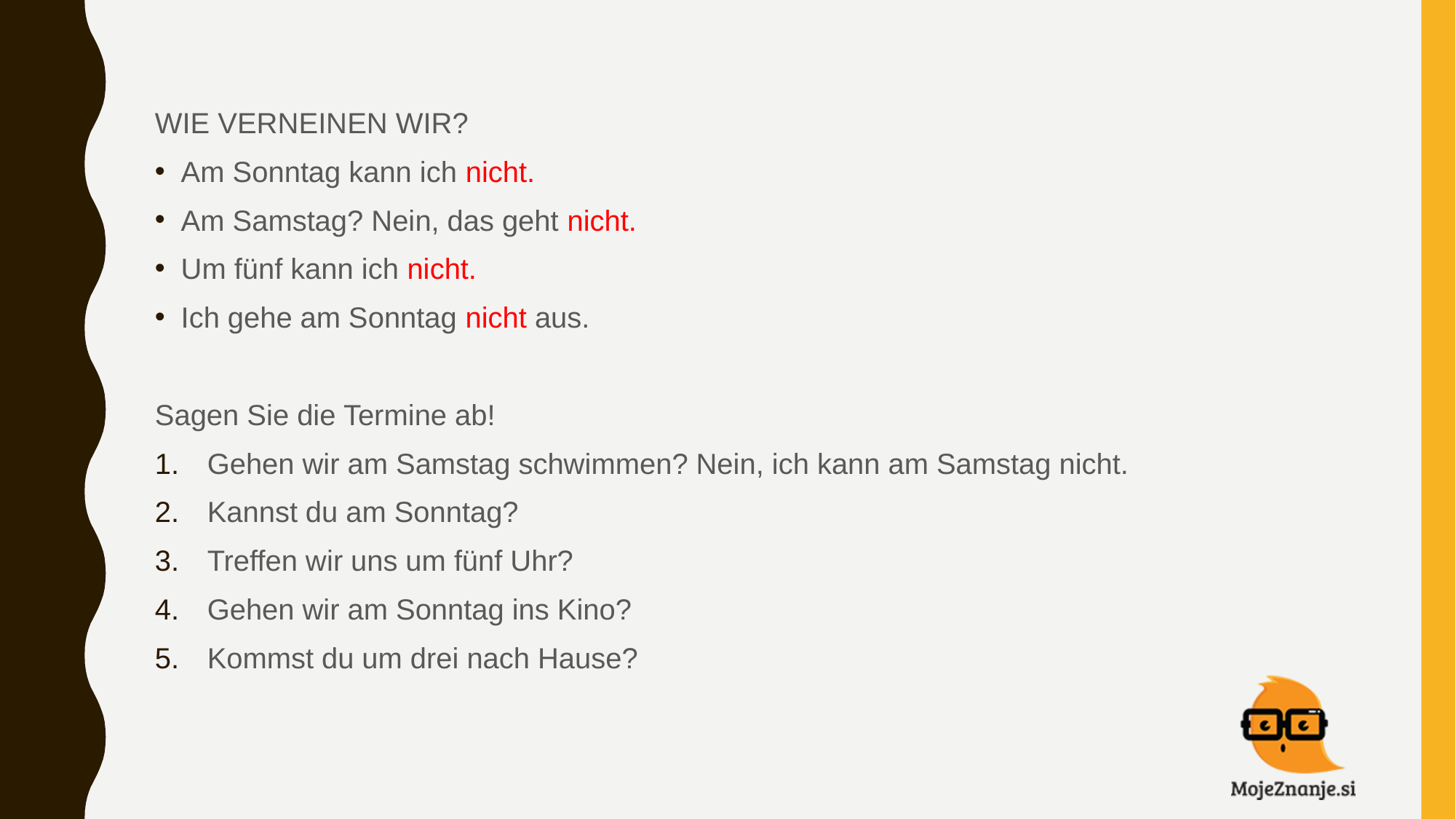

WIE VERNEINEN WIR?
Am Sonntag kann ich nicht.
Am Samstag? Nein, das geht nicht.
Um fünf kann ich nicht.
Ich gehe am Sonntag nicht aus.

Sagen Sie die Termine ab!
Gehen wir am Samstag schwimmen? Nein, ich kann am Samstag nicht.
Kannst du am Sonntag?
Treffen wir uns um fünf Uhr?
Gehen wir am Sonntag ins Kino?
Kommst du um drei nach Hause?